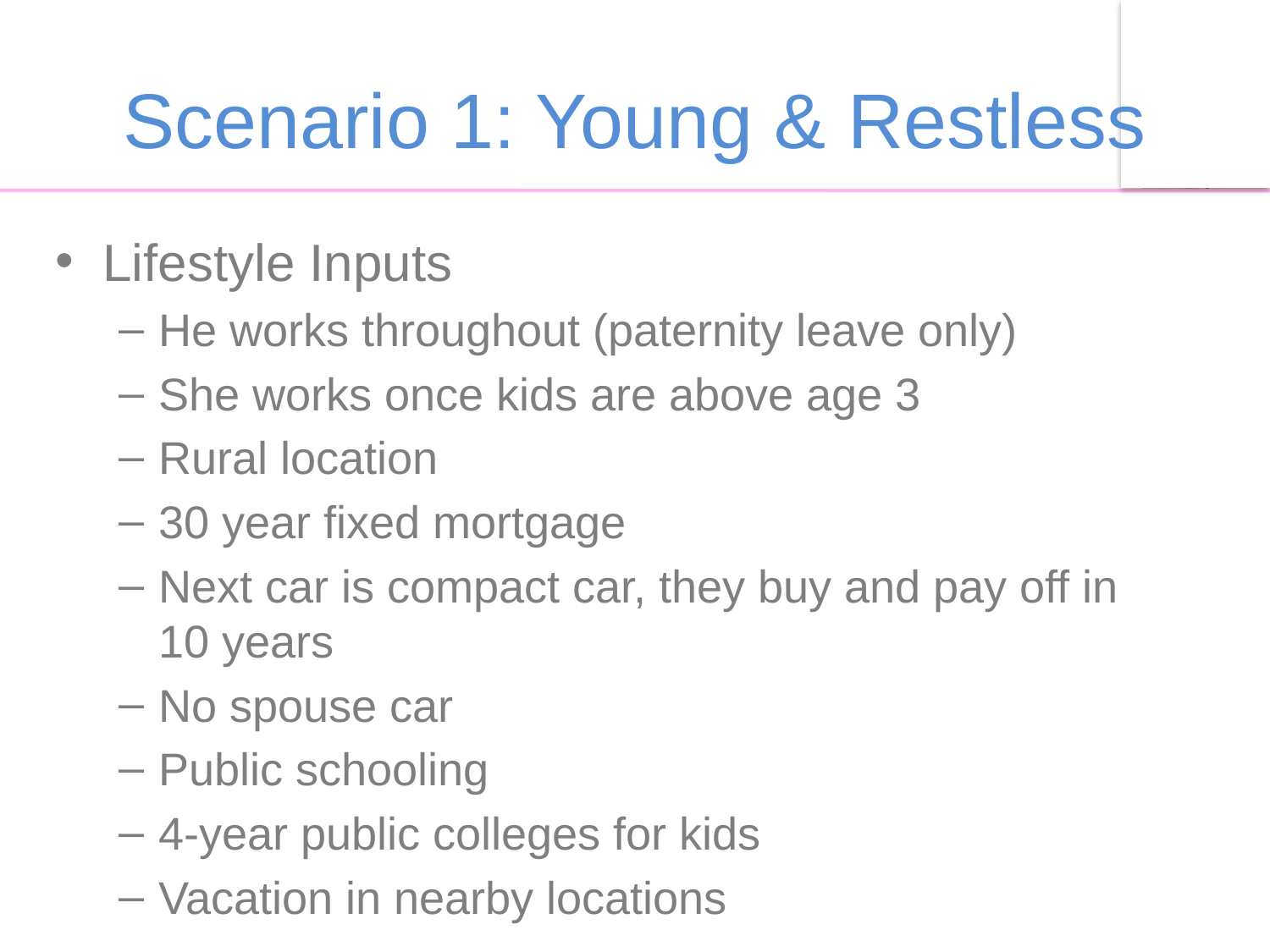

# Scenario 1: Young & Restless
Lifestyle Inputs
He works throughout (paternity leave only)
She works once kids are above age 3
Rural location
30 year fixed mortgage
Next car is compact car, they buy and pay off in 10 years
No spouse car
Public schooling
4-year public colleges for kids
Vacation in nearby locations